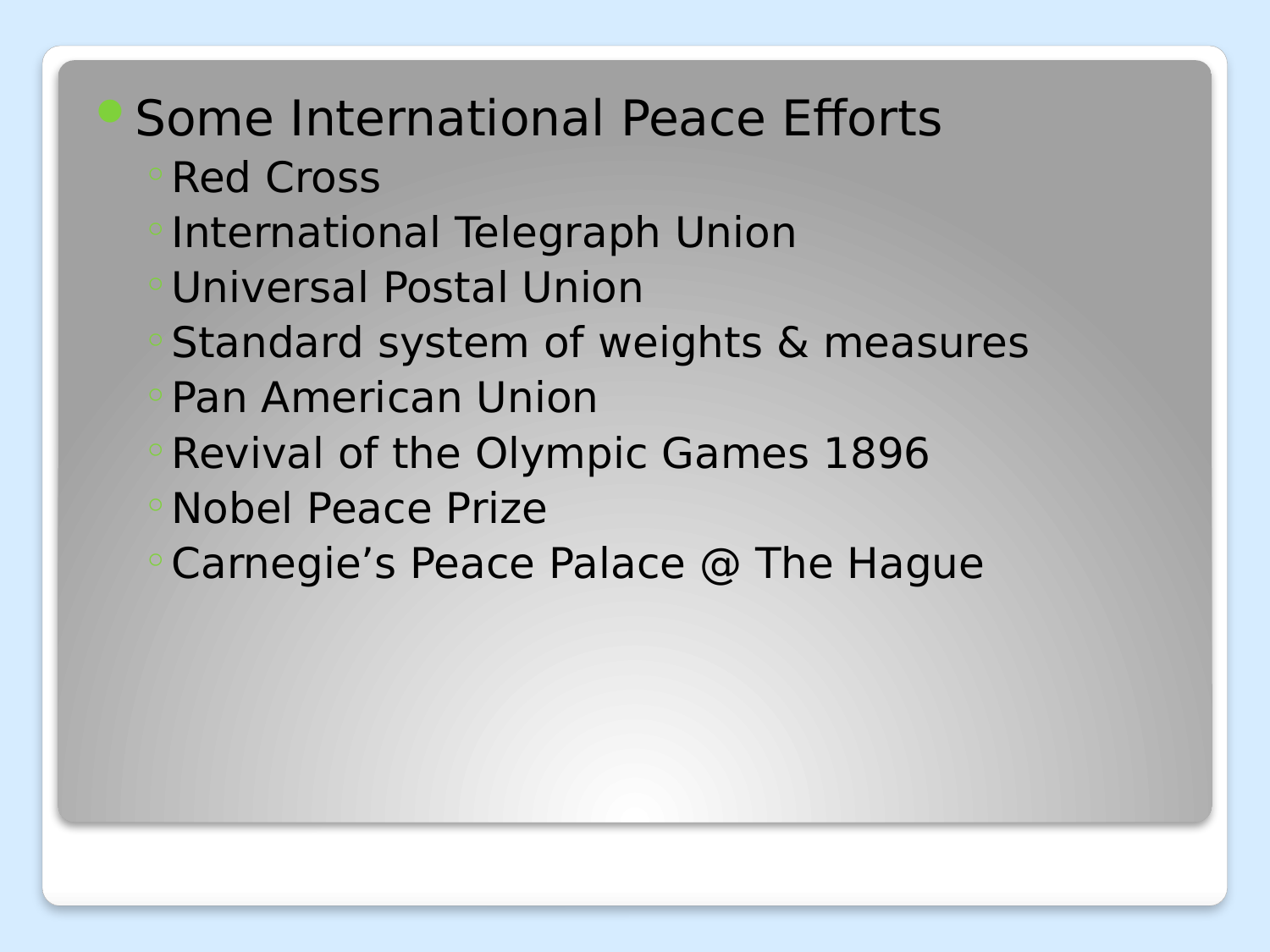

Some International Peace Efforts
Red Cross
International Telegraph Union
Universal Postal Union
Standard system of weights & measures
Pan American Union
Revival of the Olympic Games 1896
Nobel Peace Prize
Carnegie’s Peace Palace @ The Hague

#